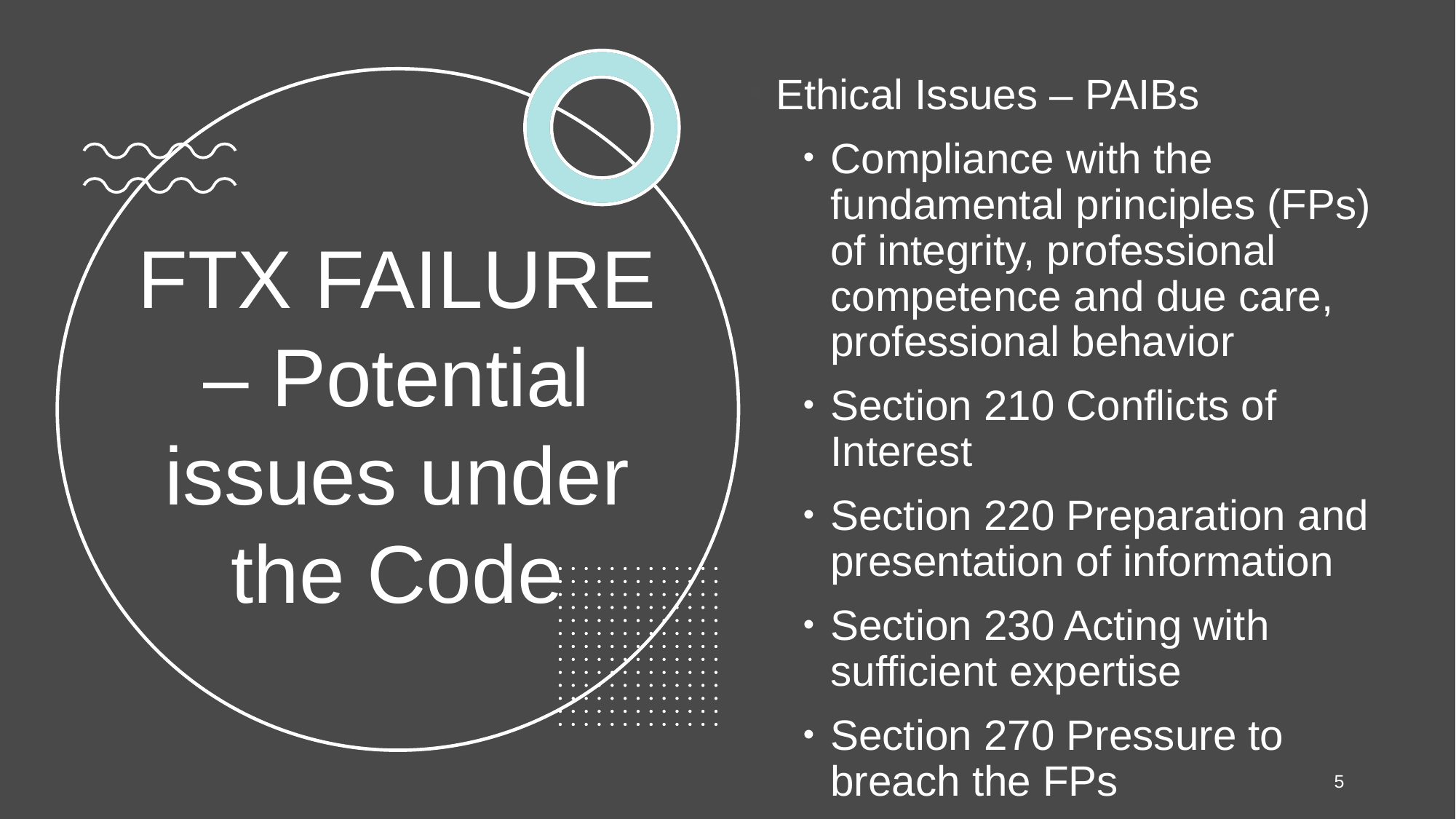

Ethical Issues – PAIBs
Compliance with the fundamental principles (FPs) of integrity, professional competence and due care, professional behavior
Section 210 Conflicts of Interest
Section 220 Preparation and presentation of information
Section 230 Acting with sufficient expertise
Section 270 Pressure to breach the FPs

# FTX FAILURE – Potential issues under the Code

5